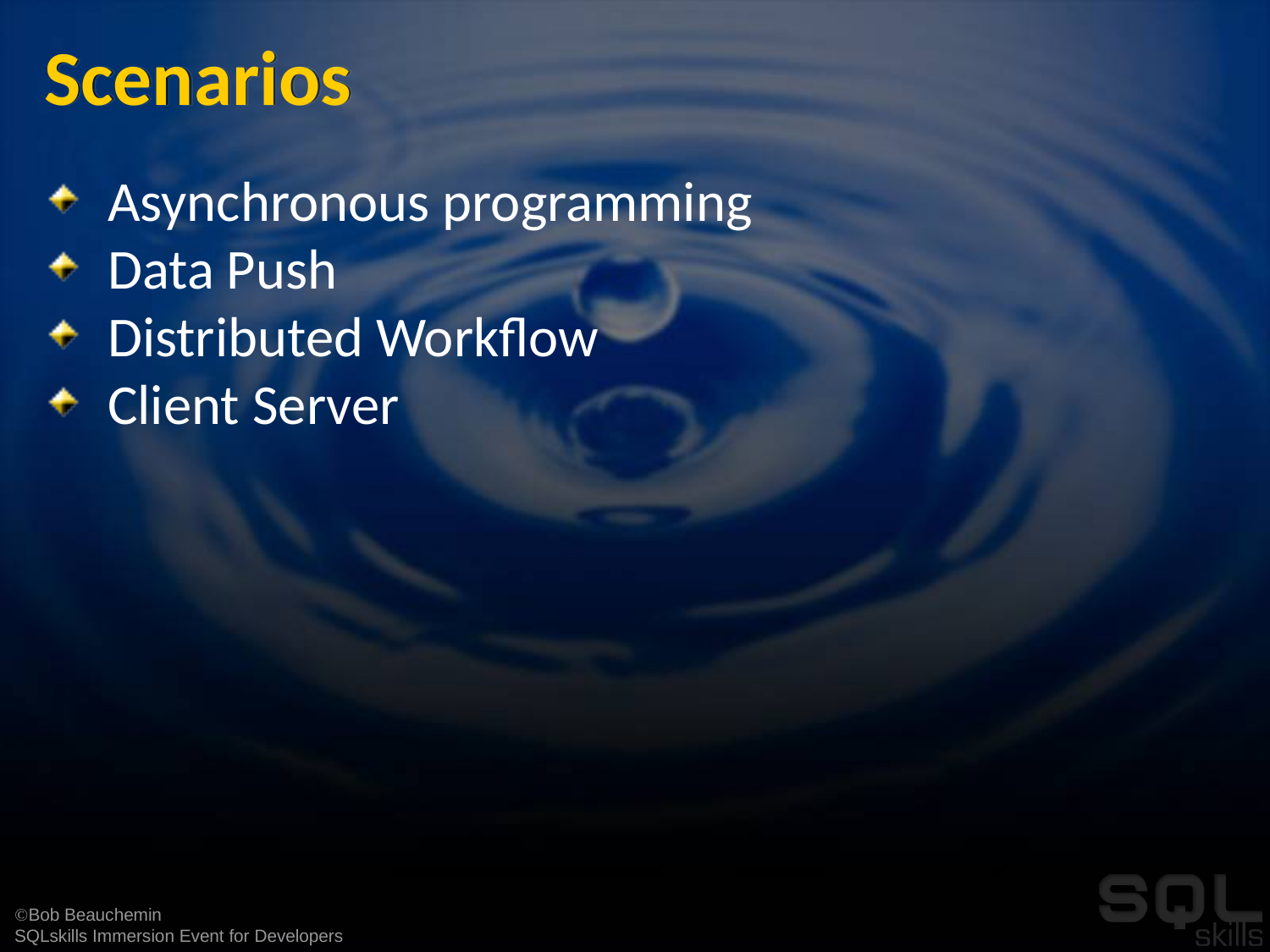

# Scenarios
Asynchronous programming
Data Push
Distributed Workflow
Client Server